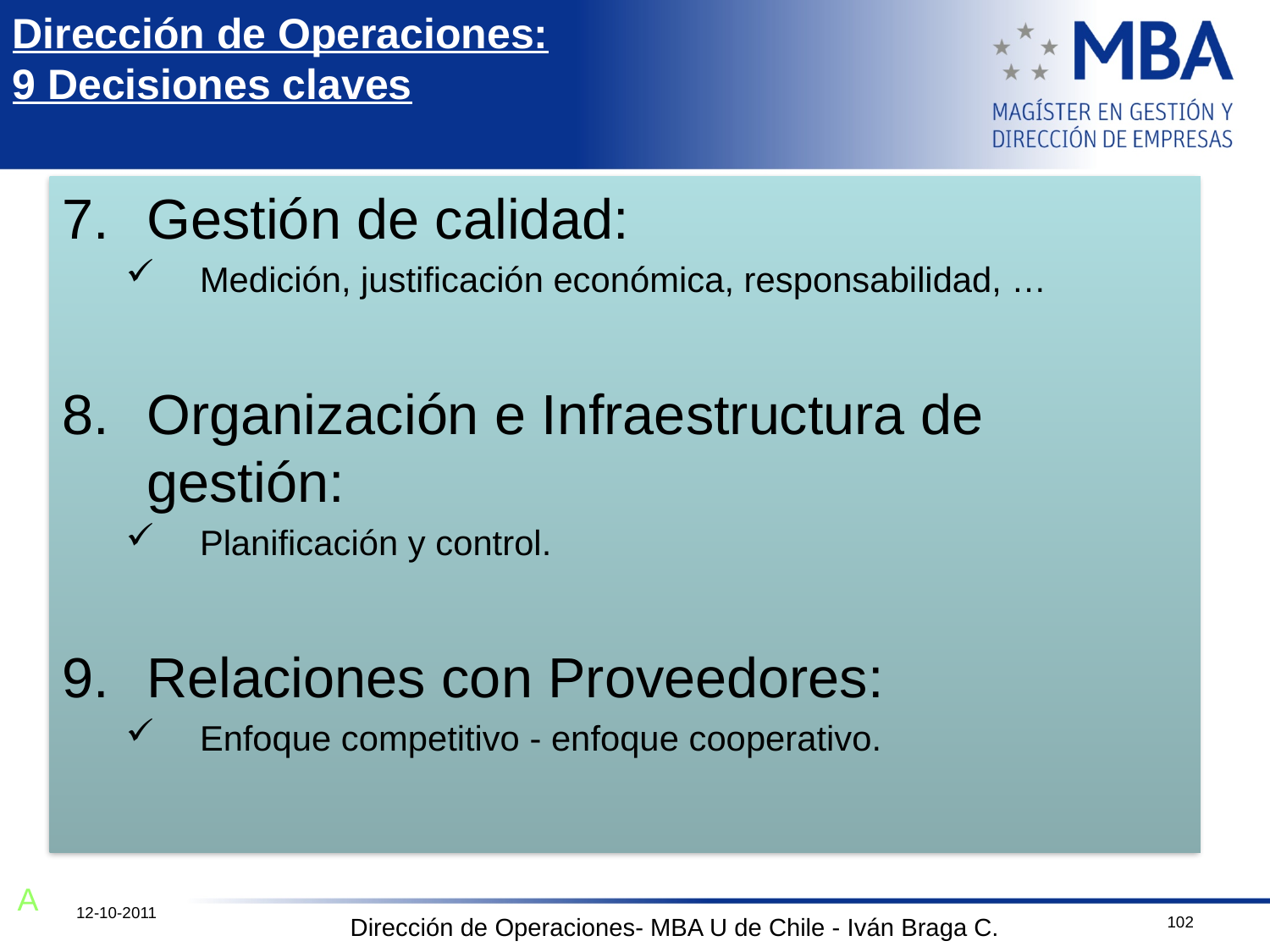

Dirección de Operaciones: 9 Decisiones claves
Gestión de calidad:
Medición, justificación económica, responsabilidad, …

Organización e Infraestructura de gestión:
Planificación y control.

Relaciones con Proveedores:
Enfoque competitivo - enfoque cooperativo.

A
12-10-2011

102